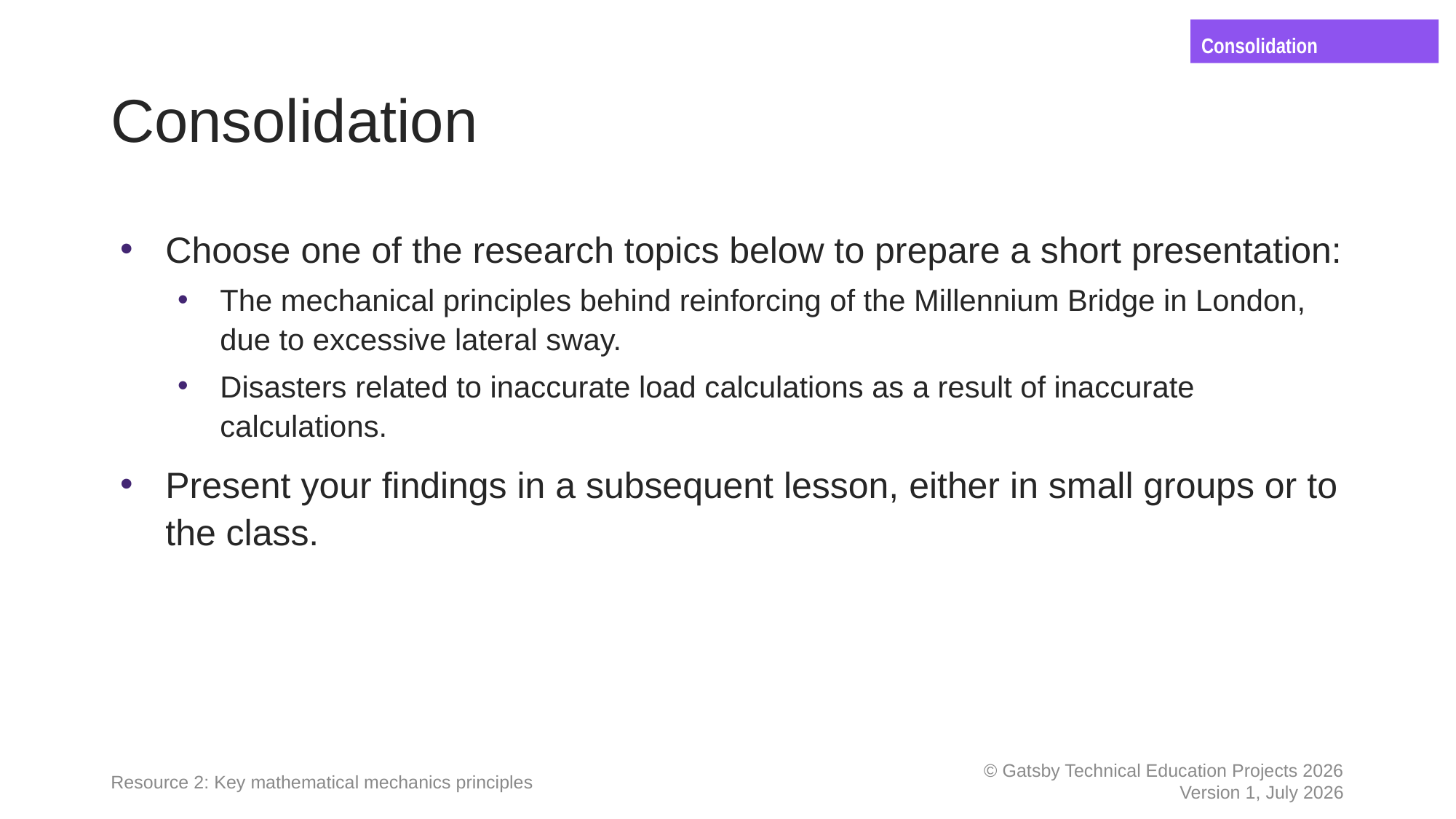

Consolidation
# Consolidation
Choose one of the research topics below to prepare a short presentation:
The mechanical principles behind reinforcing of the Millennium Bridge in London, due to excessive lateral sway.
Disasters related to inaccurate load calculations as a result of inaccurate calculations.
Present your findings in a subsequent lesson, either in small groups or to the class.
Resource 2: Key mathematical mechanics principles